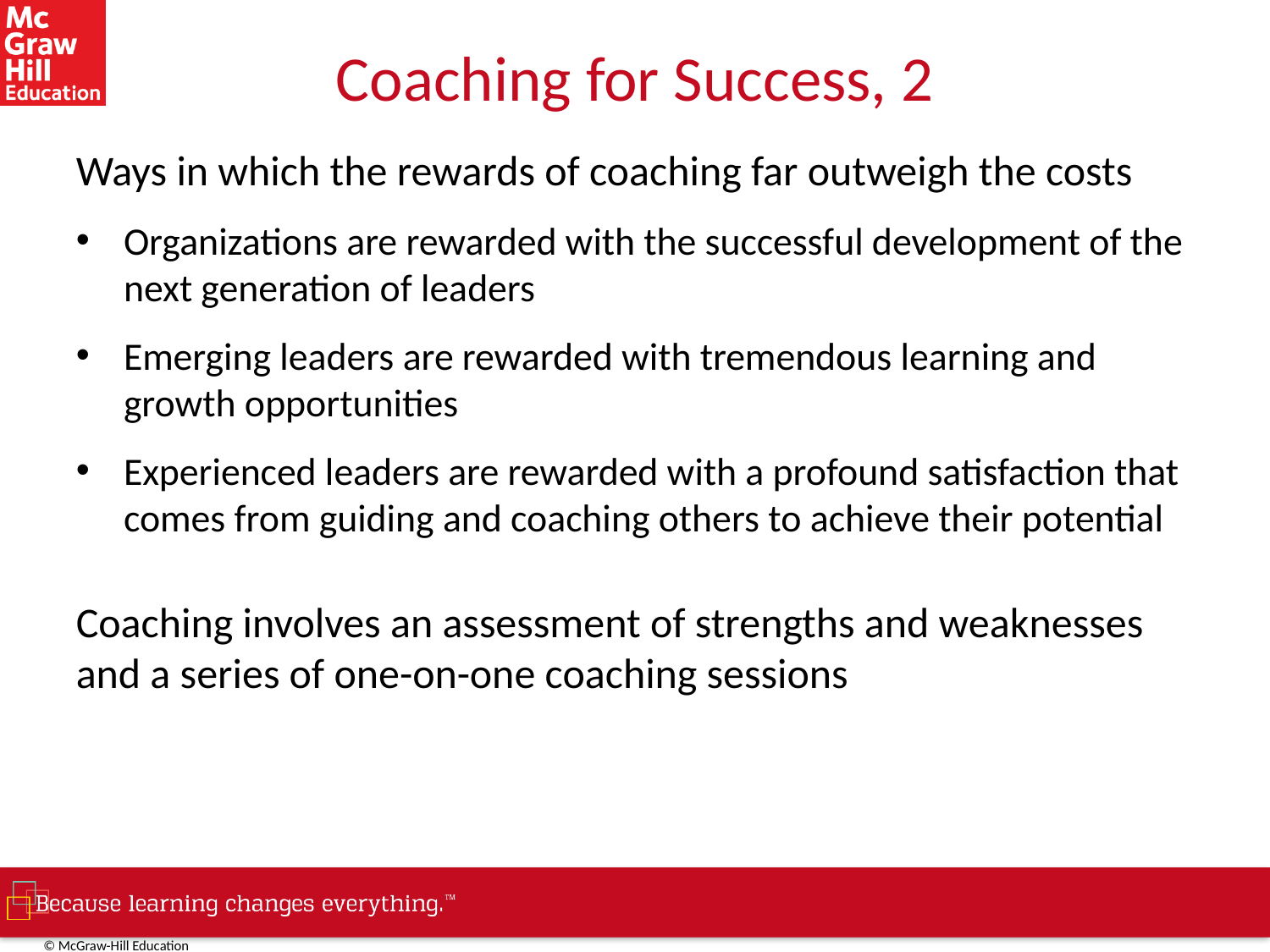

# Coaching for Success, 2
Ways in which the rewards of coaching far outweigh the costs
Organizations are rewarded with the successful development of the next generation of leaders
Emerging leaders are rewarded with tremendous learning and growth opportunities
Experienced leaders are rewarded with a profound satisfaction that comes from guiding and coaching others to achieve their potential

Coaching involves an assessment of strengths and weaknesses and a series of one-on-one coaching sessions